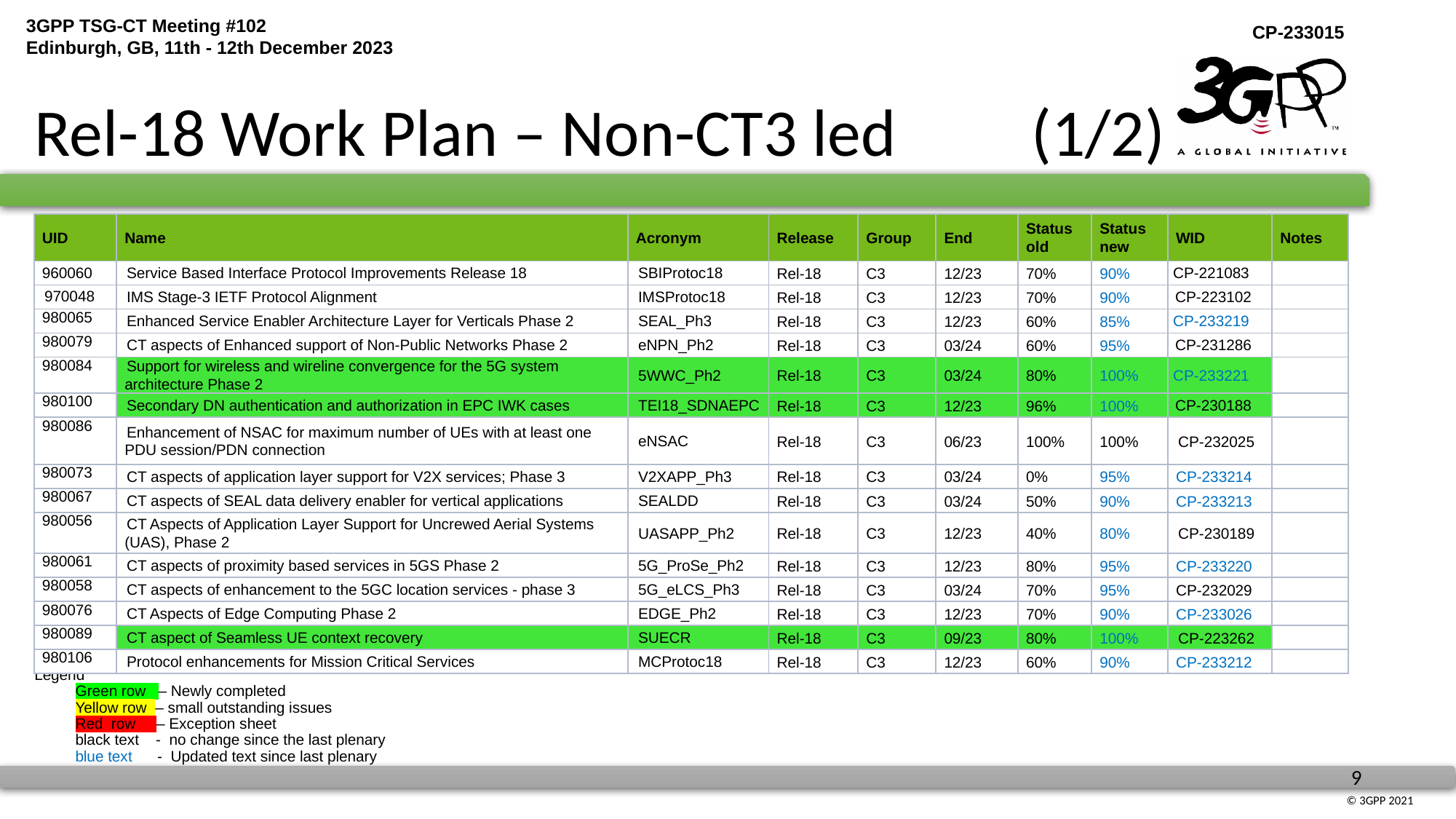

# Rel-18 Work Plan – Non-CT3 led         (1/2)
| UID | Name | Acronym | Release | Group | End | Status old | Status new | WID | Notes |
| --- | --- | --- | --- | --- | --- | --- | --- | --- | --- |
| 960060 | Service Based Interface Protocol Improvements Release 18 | SBIProtoc18 | Rel-18 | C3 | 12/23 | 70% | 90% | CP-221083 |  |
| 970048 | IMS Stage-3 IETF Protocol Alignment | IMSProtoc18 | Rel-18 | C3 | 12/23 | 70% | 90% | CP-223102 |  |
| 980065 | Enhanced Service Enabler Architecture Layer for Verticals Phase 2 | SEAL\_Ph3 | Rel-18 | C3 | 12/23 | 60% | 85% | CP-233219 |  |
| 980079 | CT aspects of Enhanced support of Non-Public Networks Phase 2 | eNPN\_Ph2 | Rel-18 | C3 | 03/24 | 60% | 95% | CP-231286 |  |
| 980084 | Support for wireless and wireline convergence for the 5G system architecture Phase 2 | 5WWC\_Ph2 | Rel-18 | C3 | 03/24 | 80% | 100% | CP-233221 |  |
| 980100 | Secondary DN authentication and authorization in EPC IWK cases | TEI18\_SDNAEPC | Rel-18 | C3 | 12/23 | 96% | 100% | CP-230188 |  |
| 980086 | Enhancement of NSAC for maximum number of UEs with at least one PDU session/PDN connection | eNSAC | Rel-18 | C3 | 06/23 | 100% | 100% | CP-232025 |  |
| 980073 | CT aspects of application layer support for V2X services; Phase 3 | V2XAPP\_Ph3 | Rel-18 | C3 | 03/24 | 0% | 95% | CP-233214 |  |
| 980067 | CT aspects of SEAL data delivery enabler for vertical applications | SEALDD | Rel-18 | C3 | 03/24 | 50% | 90% | CP-233213 |  |
| 980056 | CT Aspects of Application Layer Support for Uncrewed Aerial Systems (UAS), Phase 2 | UASAPP\_Ph2 | Rel-18 | C3 | 12/23 | 40% | 80% | CP-230189 |  |
| 980061 | CT aspects of proximity based services in 5GS Phase 2 | 5G\_ProSe\_Ph2 | Rel-18 | C3 | 12/23 | 80% | 95% | CP-233220 |  |
| 980058 | CT aspects of enhancement to the 5GC location services - phase 3 | 5G\_eLCS\_Ph3 | Rel-18 | C3 | 03/24 | 70% | 95% | CP-232029 |  |
| 980076 | CT Aspects of Edge Computing Phase 2 | EDGE\_Ph2 | Rel-18 | C3 | 12/23 | 70% | 90% | CP-233026 |  |
| 980089 | CT aspect of Seamless UE context recovery | SUECR | Rel-18 | C3 | 09/23 | 80% | 100% | CP-223262 |  |
| 980106 | Protocol enhancements for Mission Critical Services | MCProtoc18 | Rel-18 | C3 | 12/23 | 60% | 90% | CP-233212 |  |
Legend
Green row   – Newly completed
	Yellow row  – small outstanding issues
Red  row     – Exception sheet
	black text    -  no change since the last plenary
	blue text      -  Updated text since last plenary